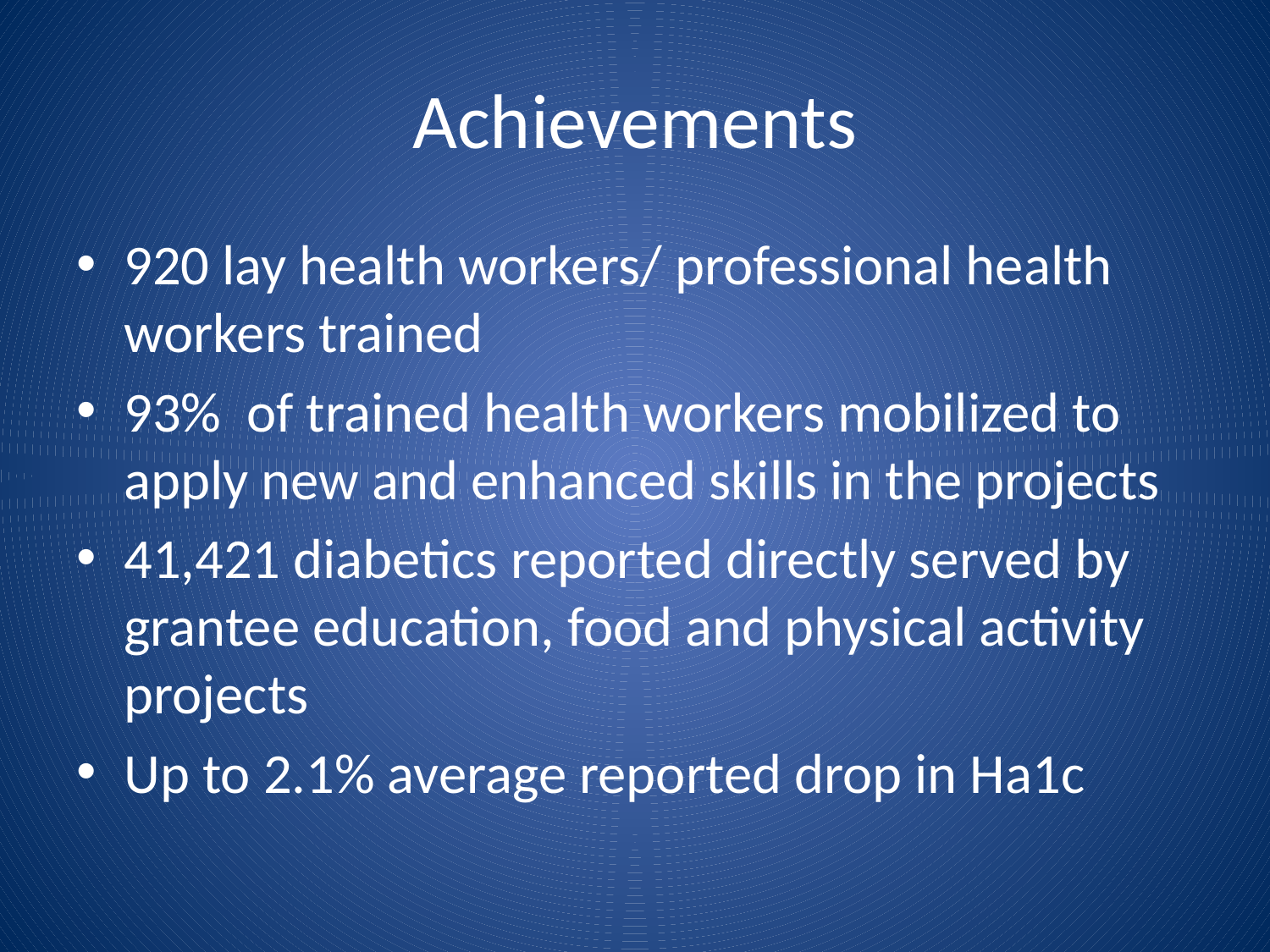

# Achievements
920 lay health workers/ professional health workers trained
93%  of trained health workers mobilized to apply new and enhanced skills in the projects
41,421 diabetics reported directly served by grantee education, food and physical activity projects
Up to 2.1% average reported drop in Ha1c